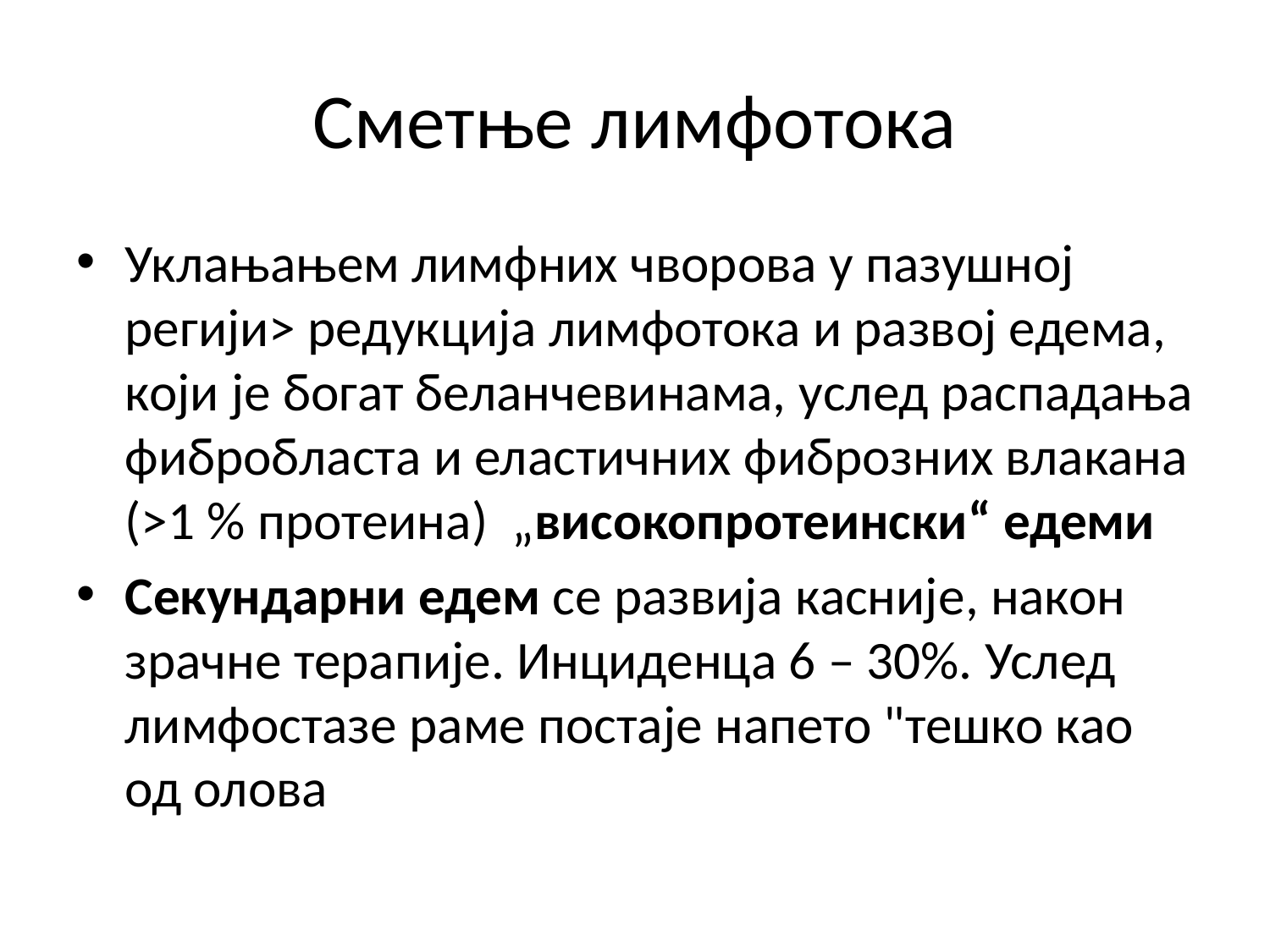

# Сметње лимфотока
Уклањањем лимфних чворова у пазушној регији> редукција лимфотока и развој едема, који је богат беланчевинама, услед распадања фибробласта и еластичних фиброзних влакана (>1 % протеина)  „високопротеински“ едеми
Секундарни едем се развија касније, након зрачне терапије. Инциденца 6 – 30%. Услед лимфостазе раме постаје напето "тешко као од олова